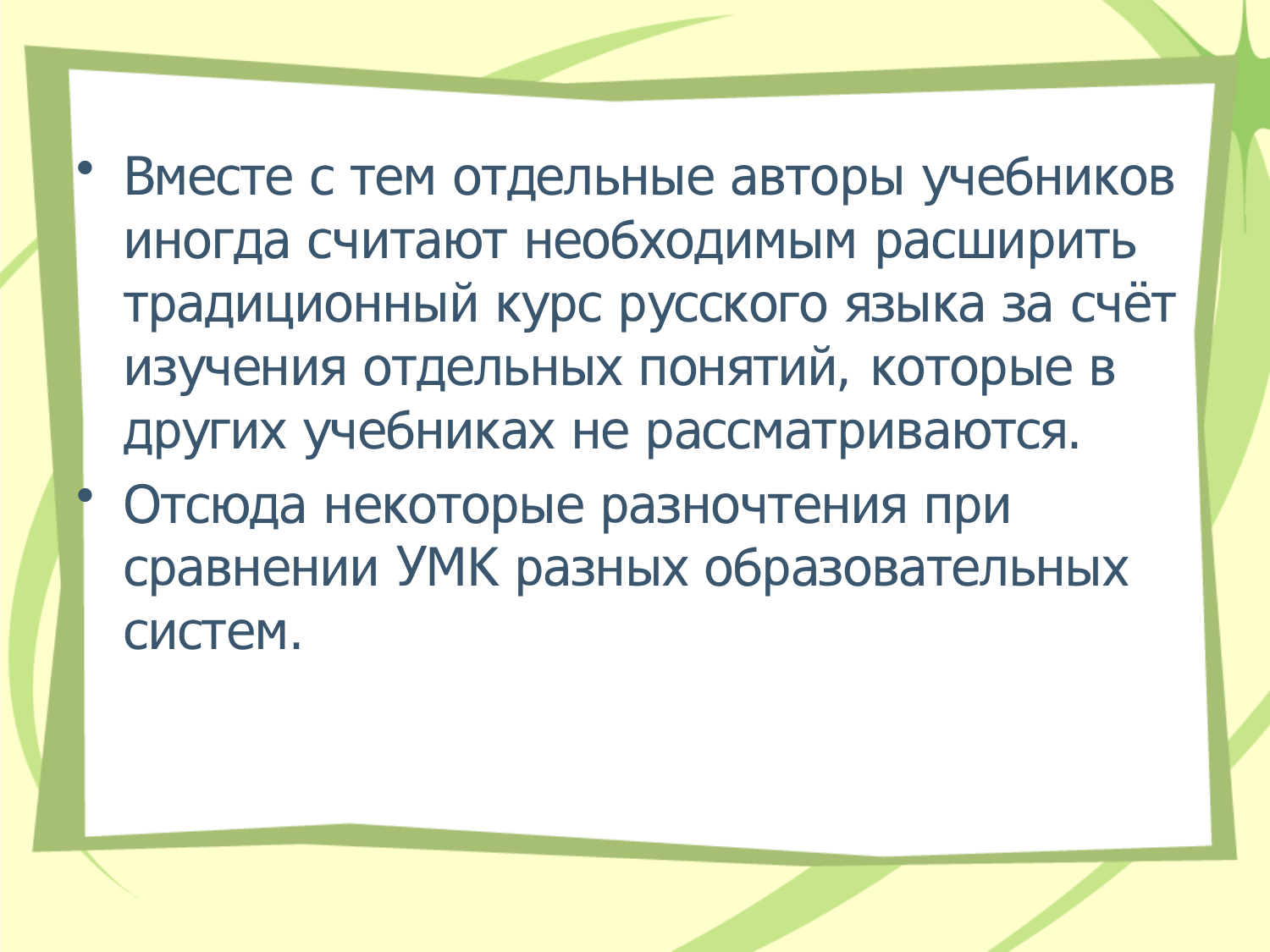

Вместе с тем отдельные авторы учебников иногда считают необходимым расширить традиционный курс русского языка за счёт изучения отдельных понятий, которые в других учебниках не рассматриваются.
Отсюда некоторые разночтения при сравнении УМК разных образовательных систем.